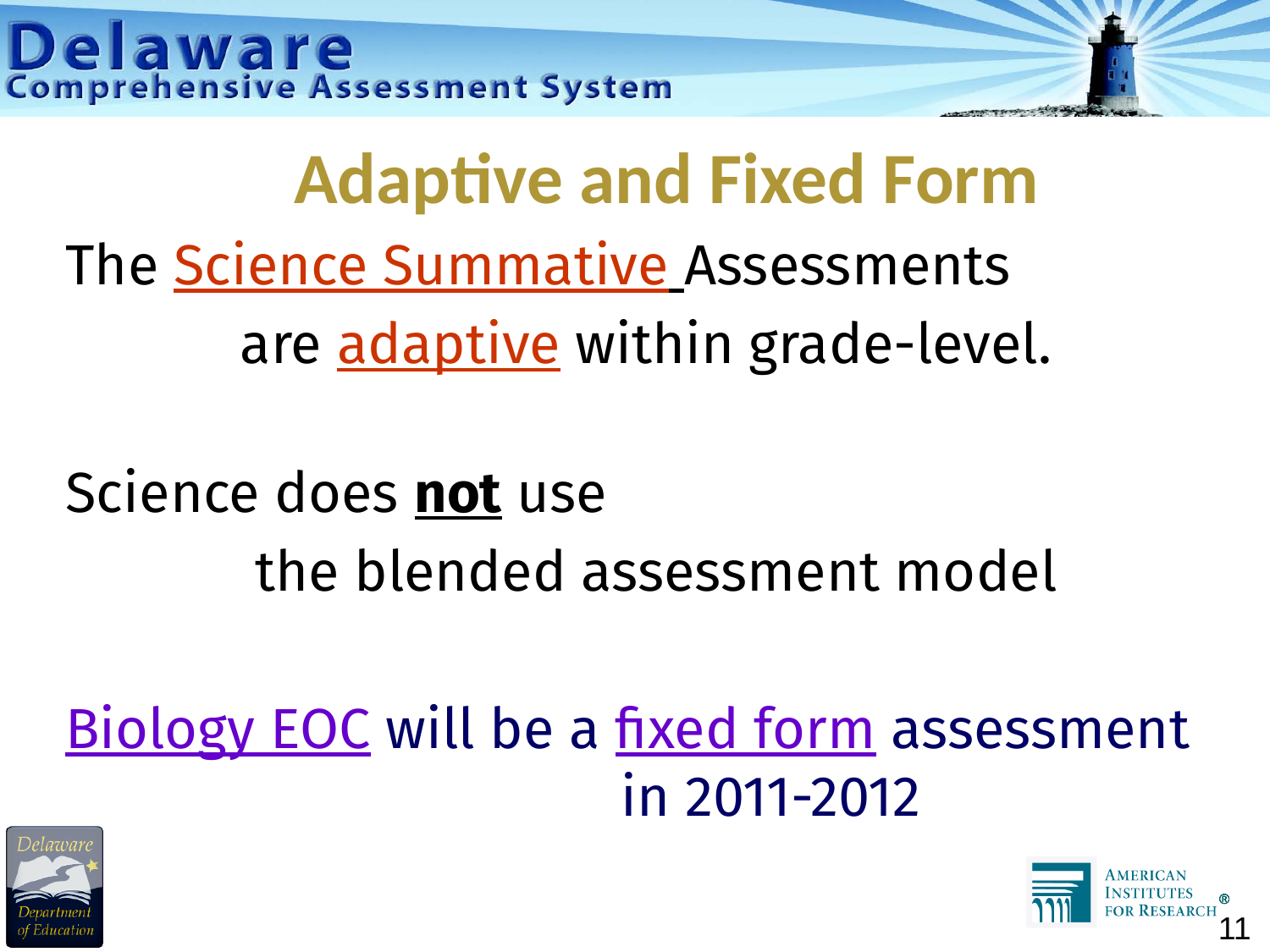

# Adaptive and Fixed Form
The Science Summative Assessments
		are adaptive within grade-level.

Science does not use
		 the blended assessment model

Biology EOC will be a fixed form assessment 				in 2011-2012